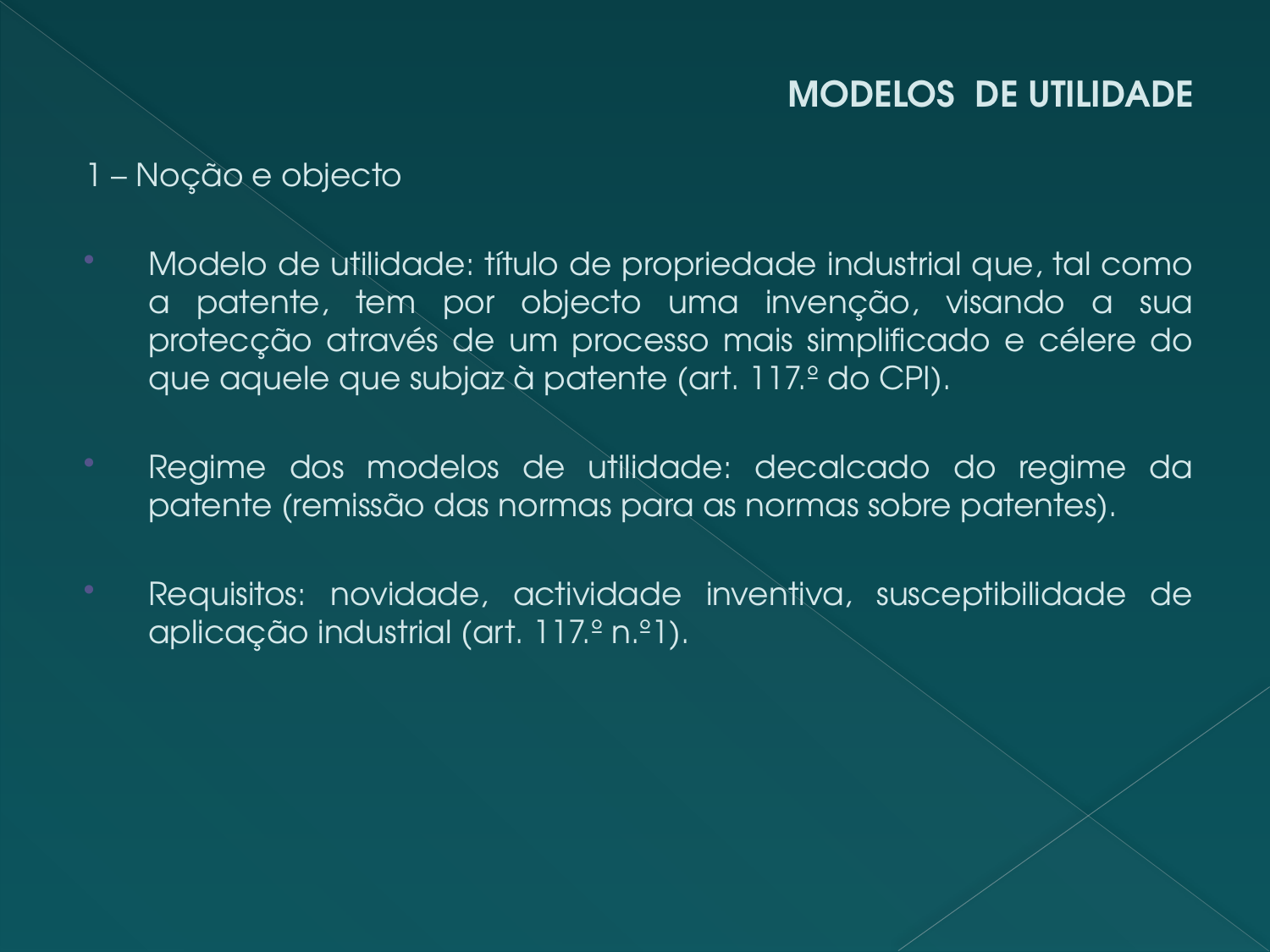

# MODELOS  DE UTILIDADE
1 – Noção e objecto

Modelo de utilidade: título de propriedade industrial que, tal como a patente, tem por objecto uma invenção, visando a sua protecção através de um processo mais simplificado e célere do que aquele que subjaz à patente (art. 117.º do CPI).

Regime dos modelos de utilidade: decalcado do regime da patente (remissão das normas para as normas sobre patentes).

Requisitos: novidade, actividade inventiva, susceptibilidade de aplicação industrial (art. 117.º n.º1).